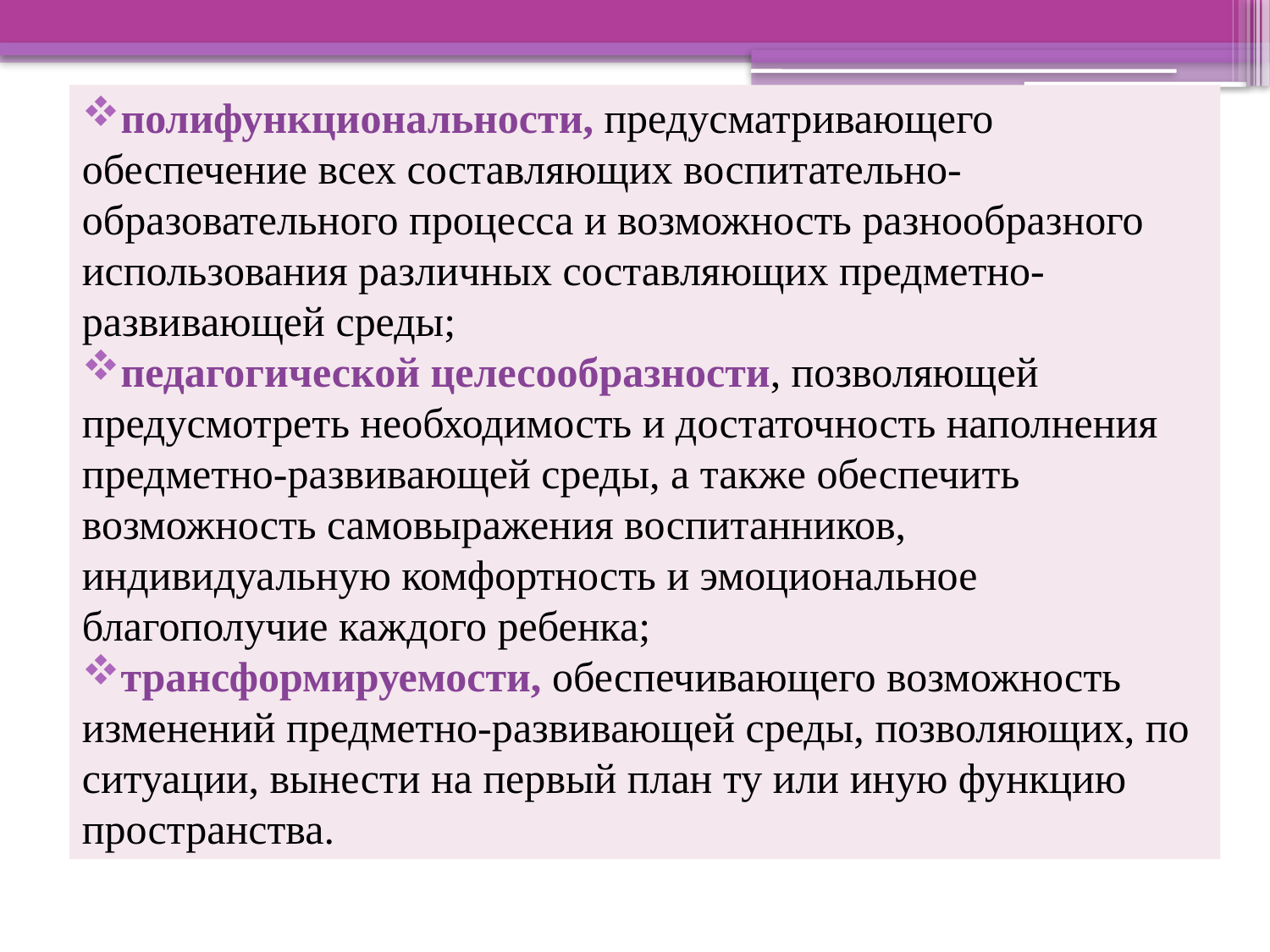

полифункциональности, предусматривающего обеспечение всех составляющих воспитательно-образовательного процесса и возможность разнообразного использования различных составляющих предметно-развивающей среды;
педагогической целесообразности, позволяющей предусмотреть необходимость и достаточность наполнения предметно-развивающей среды, а также обеспечить возможность самовыражения воспитанников, индивидуальную комфортность и эмоциональное благополучие каждого ребенка;
трансформируемости, обеспечивающего возможность изменений предметно-развивающей среды, позволяющих, по ситуации, вынести на первый план ту или иную функцию пространства.